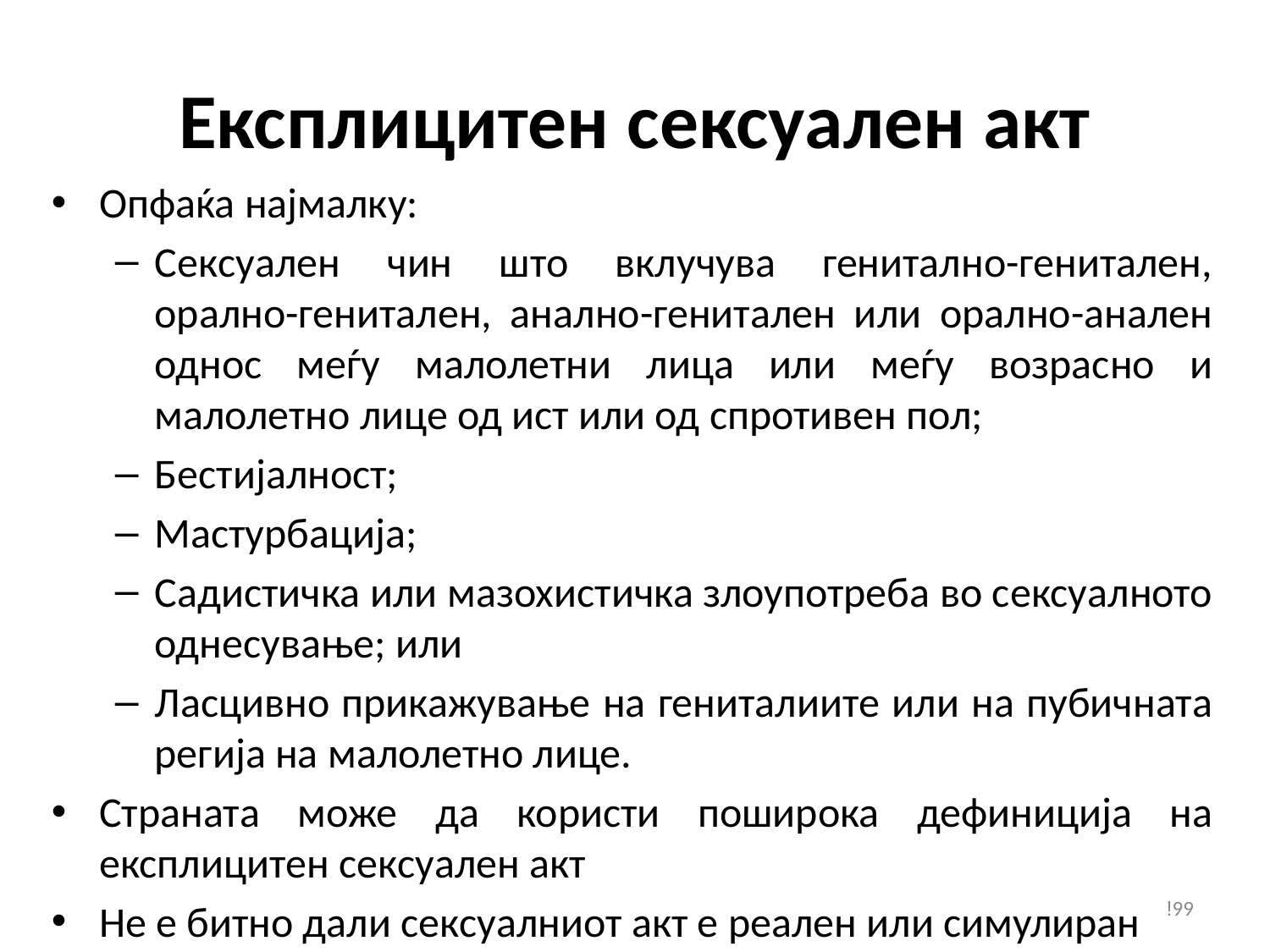

# Експлицитен сексуален акт
Опфаќа најмалку:
Сексуален чин што вклучува генитално-генитален, орално-генитален, анално-генитален или орално-анален однос меѓу малолетни лица или меѓу возрасно и малолетно лице од ист или од спротивен пол;
Бестијалност;
Мастурбација;
Садистичка или мазохистичка злоупотреба во сексуалното однесување; или
Ласцивно прикажување на гениталиите или на пубичната регија на малолетно лице.
Страната може да користи поширока дефиниција на експлицитен сексуален акт
Не е битно дали сексуалниот акт е реален или симулиран

!99